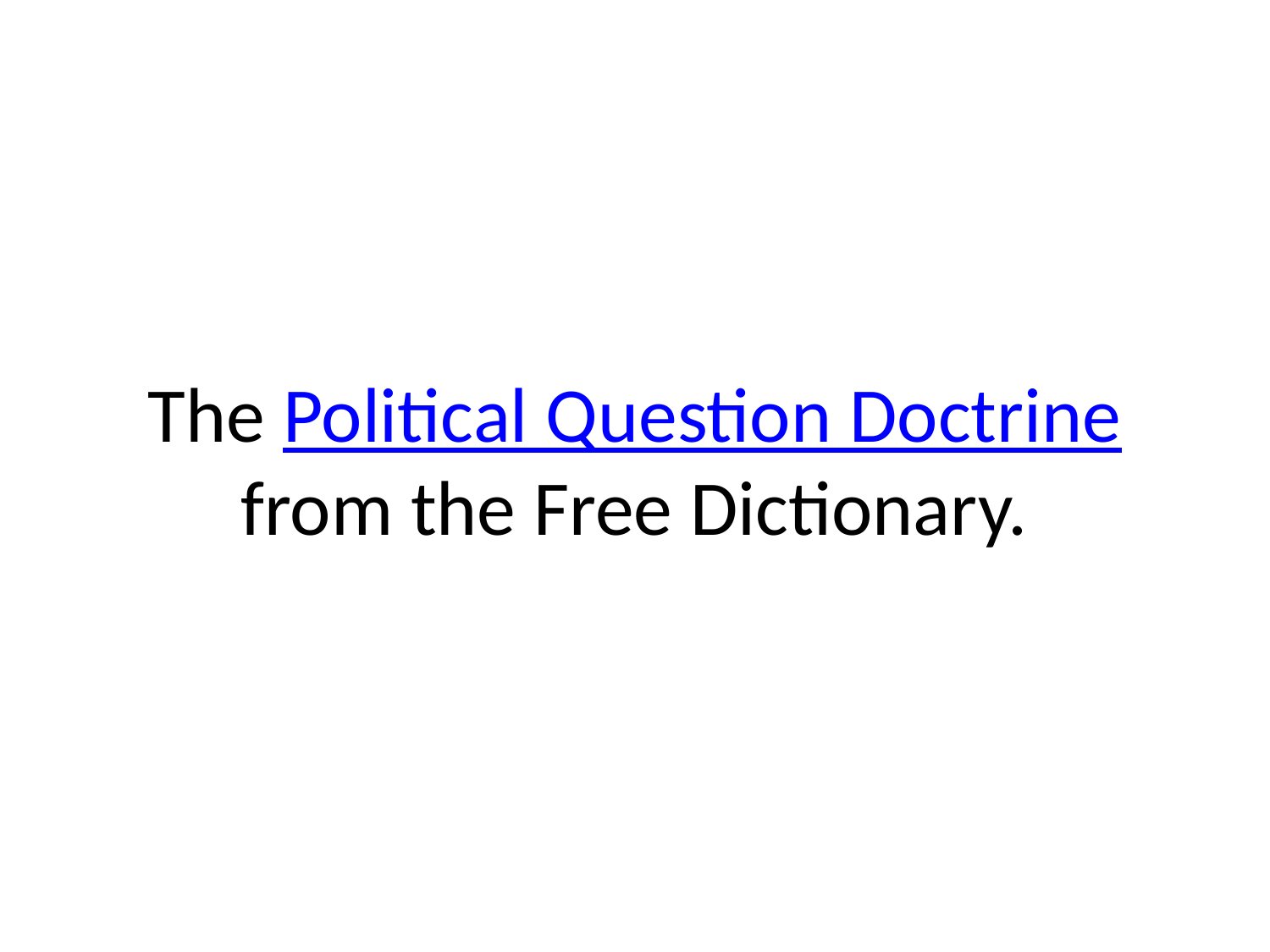

# The Political Question Doctrine from the Free Dictionary.